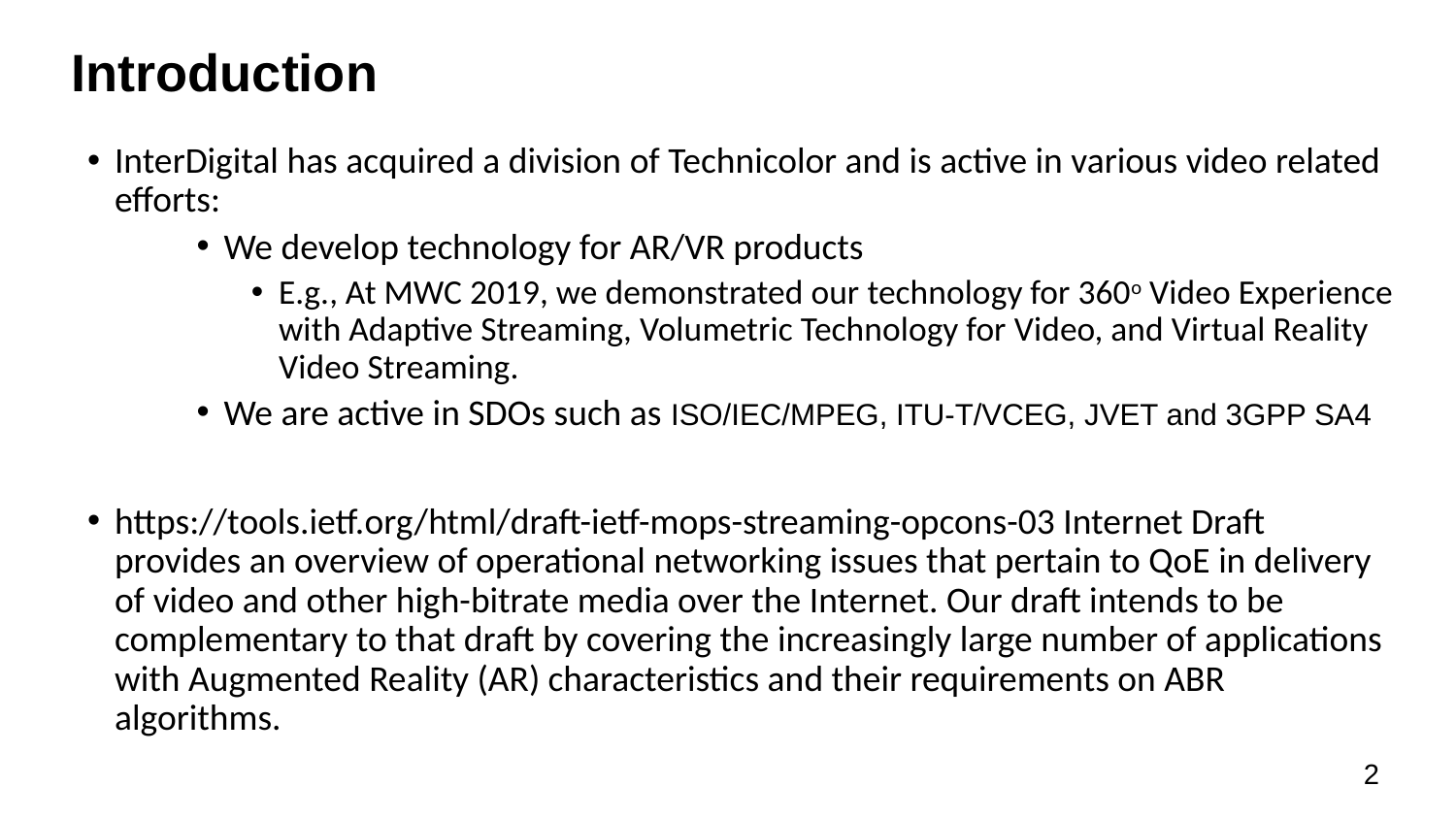

# Introduction
InterDigital has acquired a division of Technicolor and is active in various video related efforts:
We develop technology for AR/VR products
E.g., At MWC 2019, we demonstrated our technology for 360o Video Experience with Adaptive Streaming, Volumetric Technology for Video, and Virtual Reality Video Streaming.
We are active in SDOs such as ISO/IEC/MPEG, ITU-T/VCEG, JVET and 3GPP SA4

https://tools.ietf.org/html/draft-ietf-mops-streaming-opcons-03 Internet Draft provides an overview of operational networking issues that pertain to QoE in delivery of video and other high-bitrate media over the Internet. Our draft intends to be complementary to that draft by covering the increasingly large number of applications with Augmented Reality (AR) characteristics and their requirements on ABR algorithms.

2